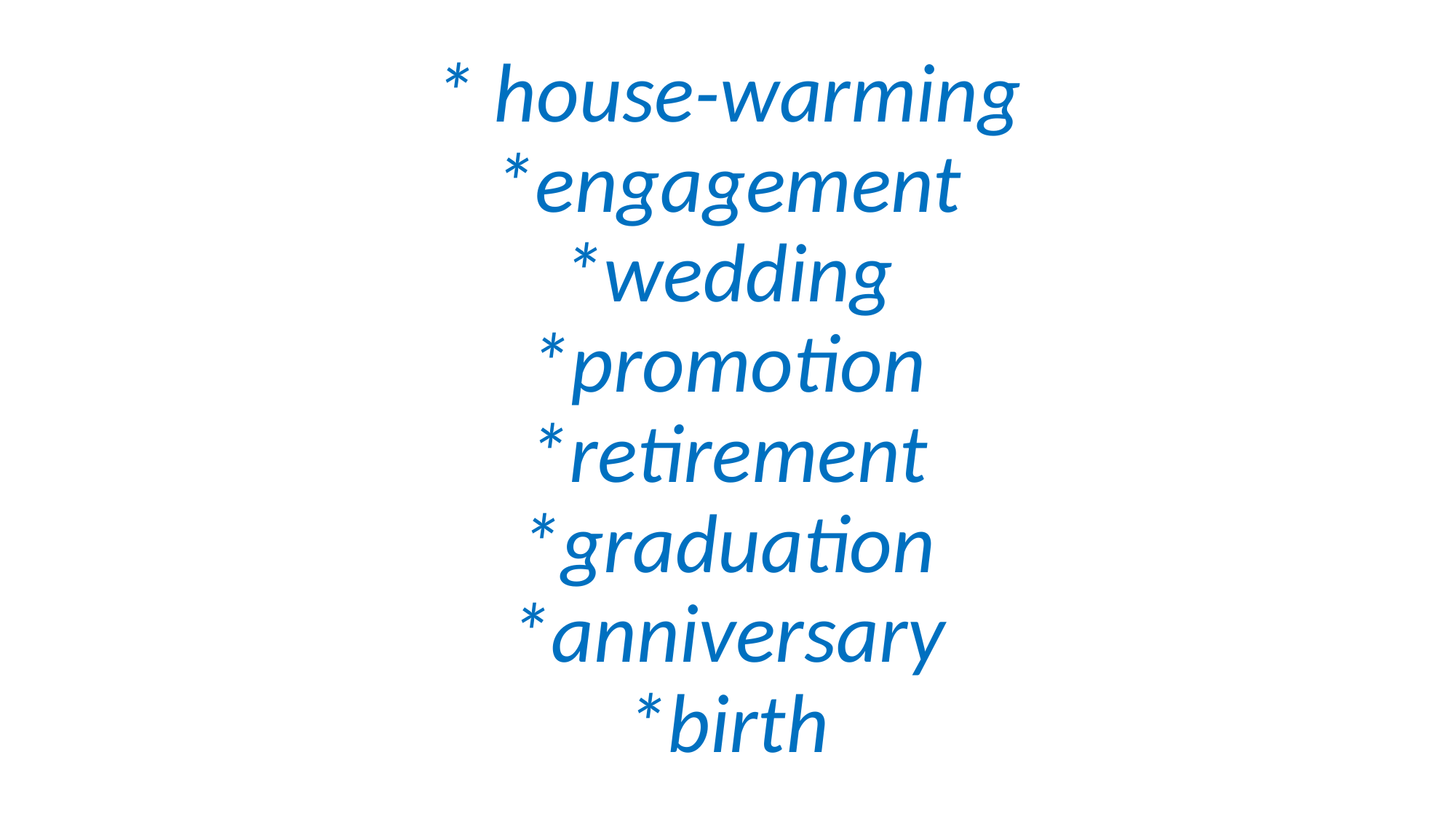

# * house-warming *engagement *wedding *promotion *retirement *graduation *anniversary *birth